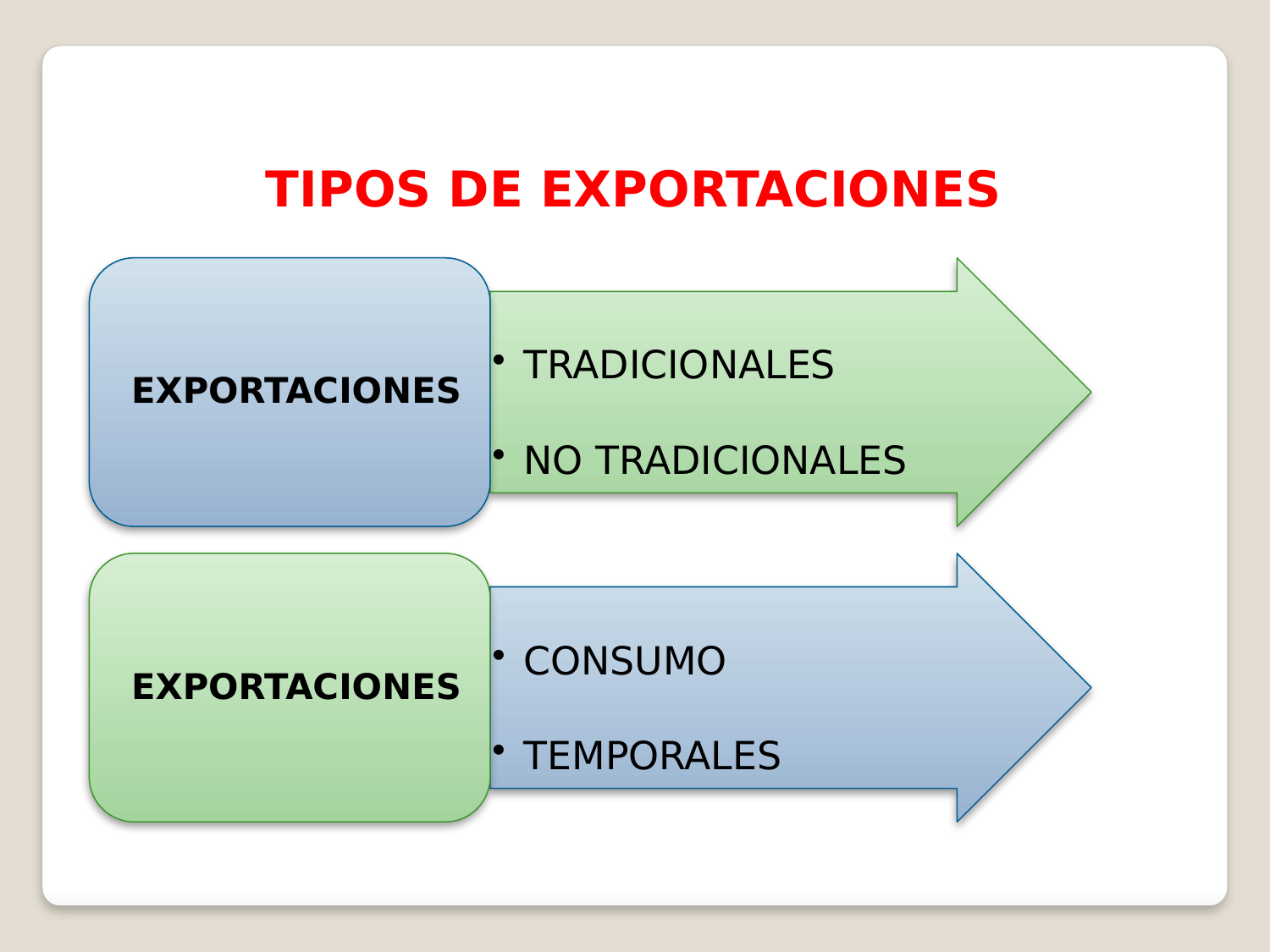

TIPOS DE EXPORTACIONES

TRADICIONALES

NO TRADICIONALES
EXPORTACIONES

CONSUMO

TEMPORALES
EXPORTACIONES